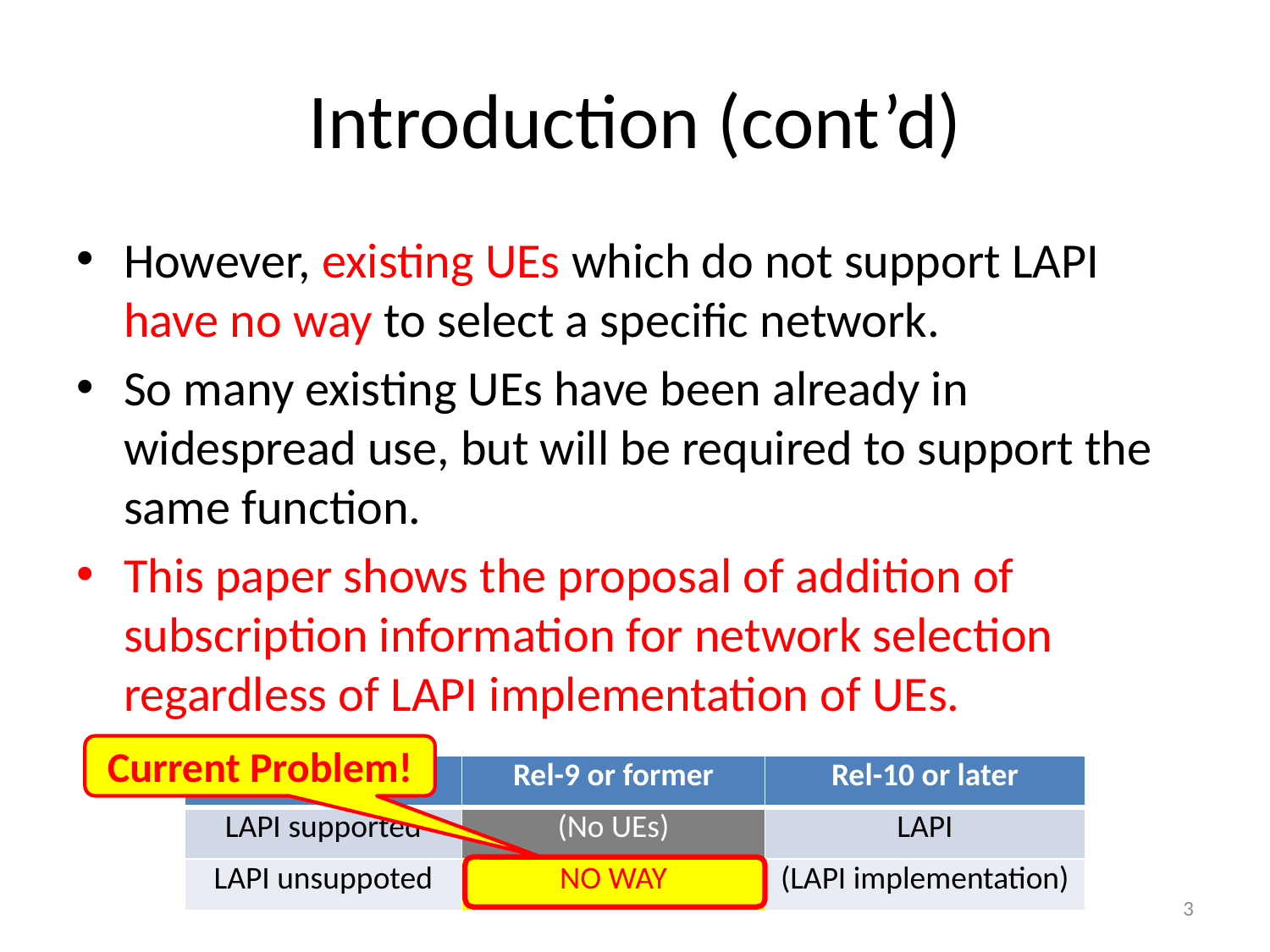

# Introduction (cont’d)
However, existing UEs which do not support LAPI have no way to select a specific network.
So many existing UEs have been already in widespread use, but will be required to support the same function.
This paper shows the proposal of addition of subscription information for network selection regardless of LAPI implementation of UEs.
Current Problem!
|  | Rel-9 or former | Rel-10 or later |
| --- | --- | --- |
| LAPI supported | (No UEs) | LAPI |
| LAPI unsuppoted | NO WAY | (LAPI implementation) |

3